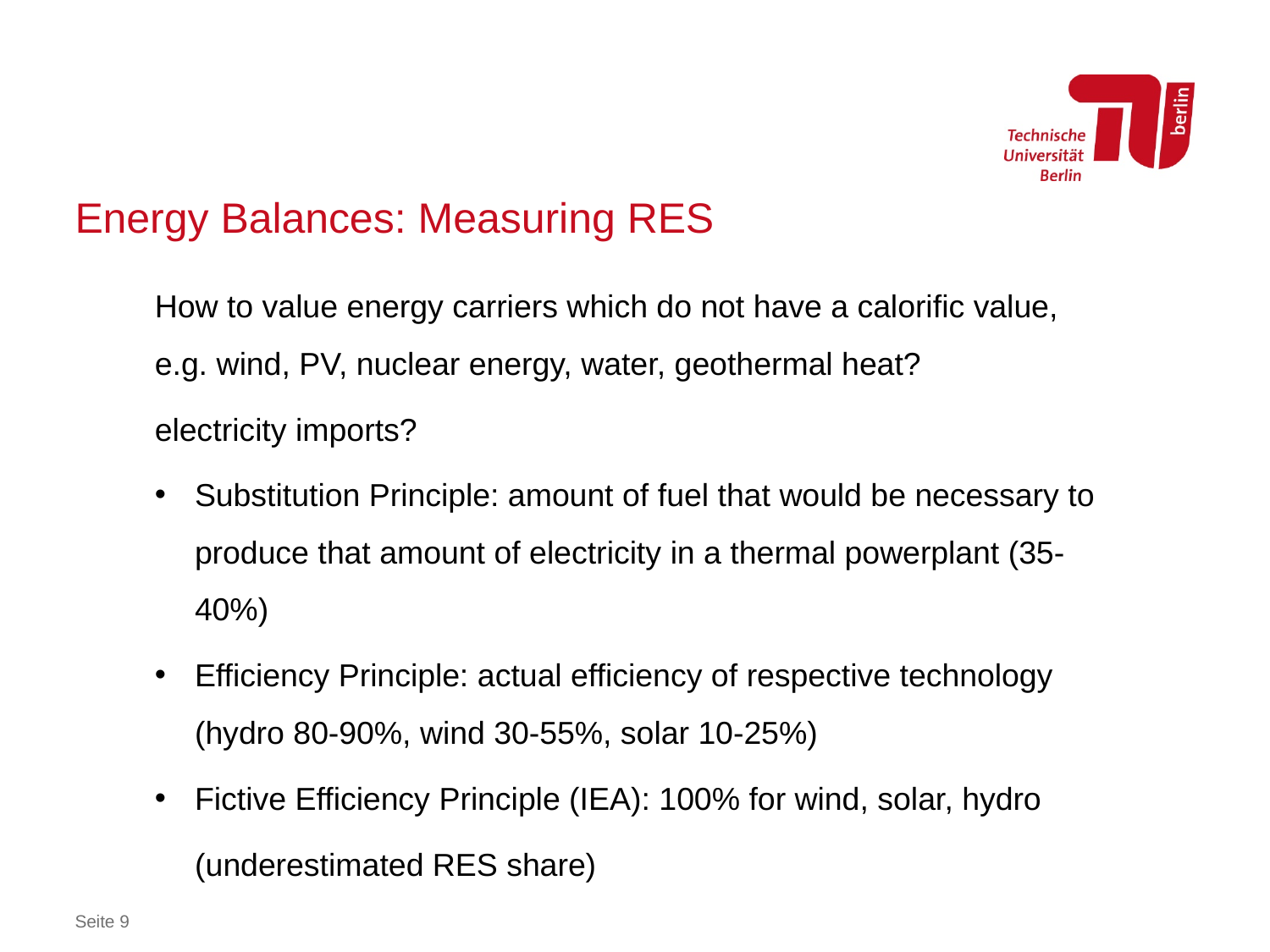

# Energy Balances: Measuring RES
How to value energy carriers which do not have a calorific value, e.g. wind, PV, nuclear energy, water, geothermal heat?
electricity imports?
Substitution Principle: amount of fuel that would be necessary to produce that amount of electricity in a thermal powerplant (35-40%)
Efficiency Principle: actual efficiency of respective technology (hydro 80-90%, wind 30-55%, solar 10-25%)
Fictive Efficiency Principle (IEA): 100% for wind, solar, hydro
(underestimated RES share)

                                                                                                                     Source: IEA

Seite 9